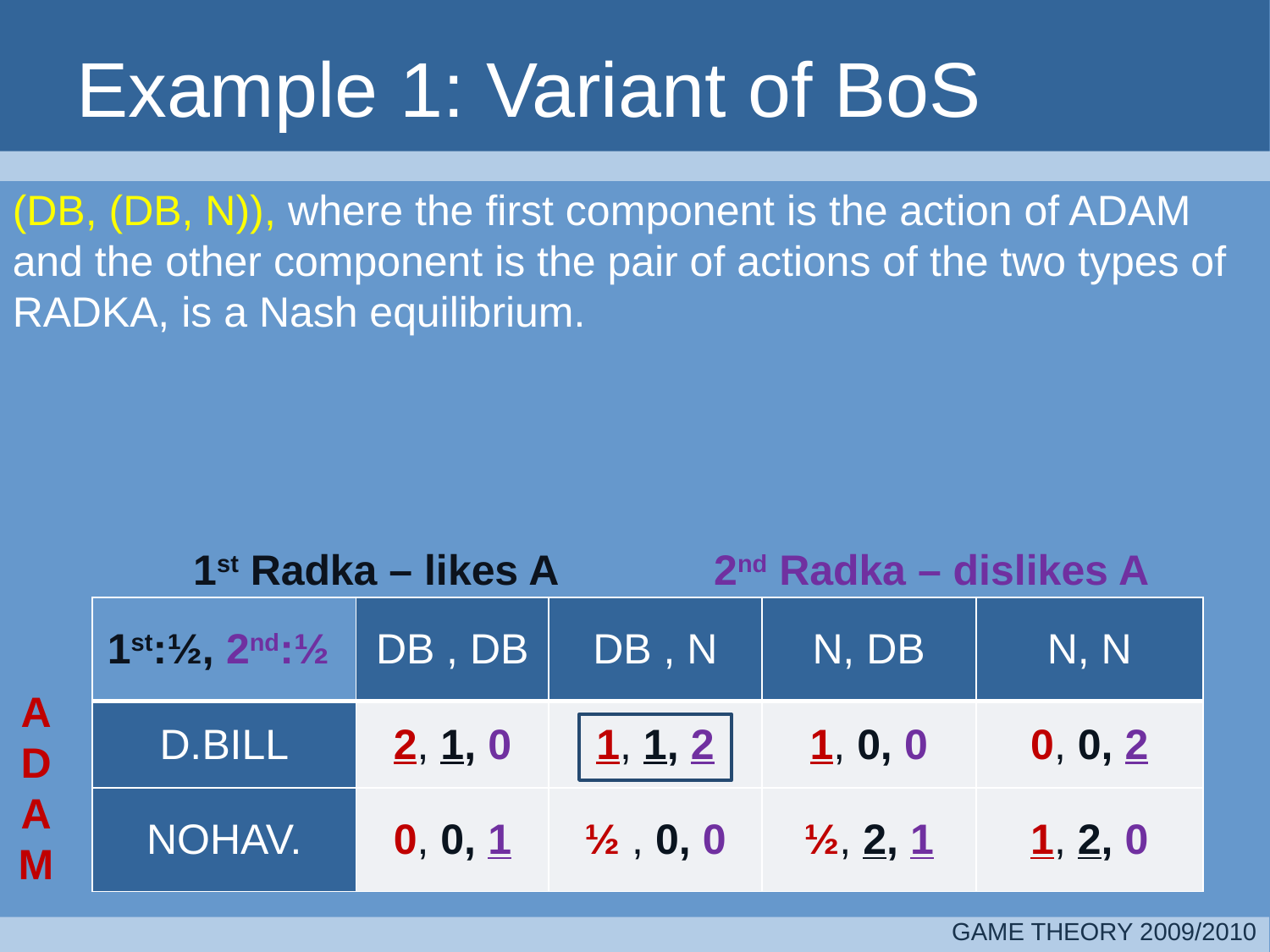

# Example 1: Variant of BoS
(DB, (DB, N)), where the first component is the action of ADAM and the other component is the pair of actions of the two types of RADKA, is a Nash equilibrium.
1st Radka – likes A
2nd Radka – dislikes A
| 1st:½, 2nd:½ | DB , DB | DB , N | N, DB | N, N |
| --- | --- | --- | --- | --- |
| D.BILL | 2, 1, 0 | 1, 1, 2 | 1, 0, 0 | 0, 0, 2 |
| NOHAV. | 0, 0, 1 | ½ , 0, 0 | ½, 2, 1 | 1, 2, 0 |
ADAM

GAME THEORY 2009/2010